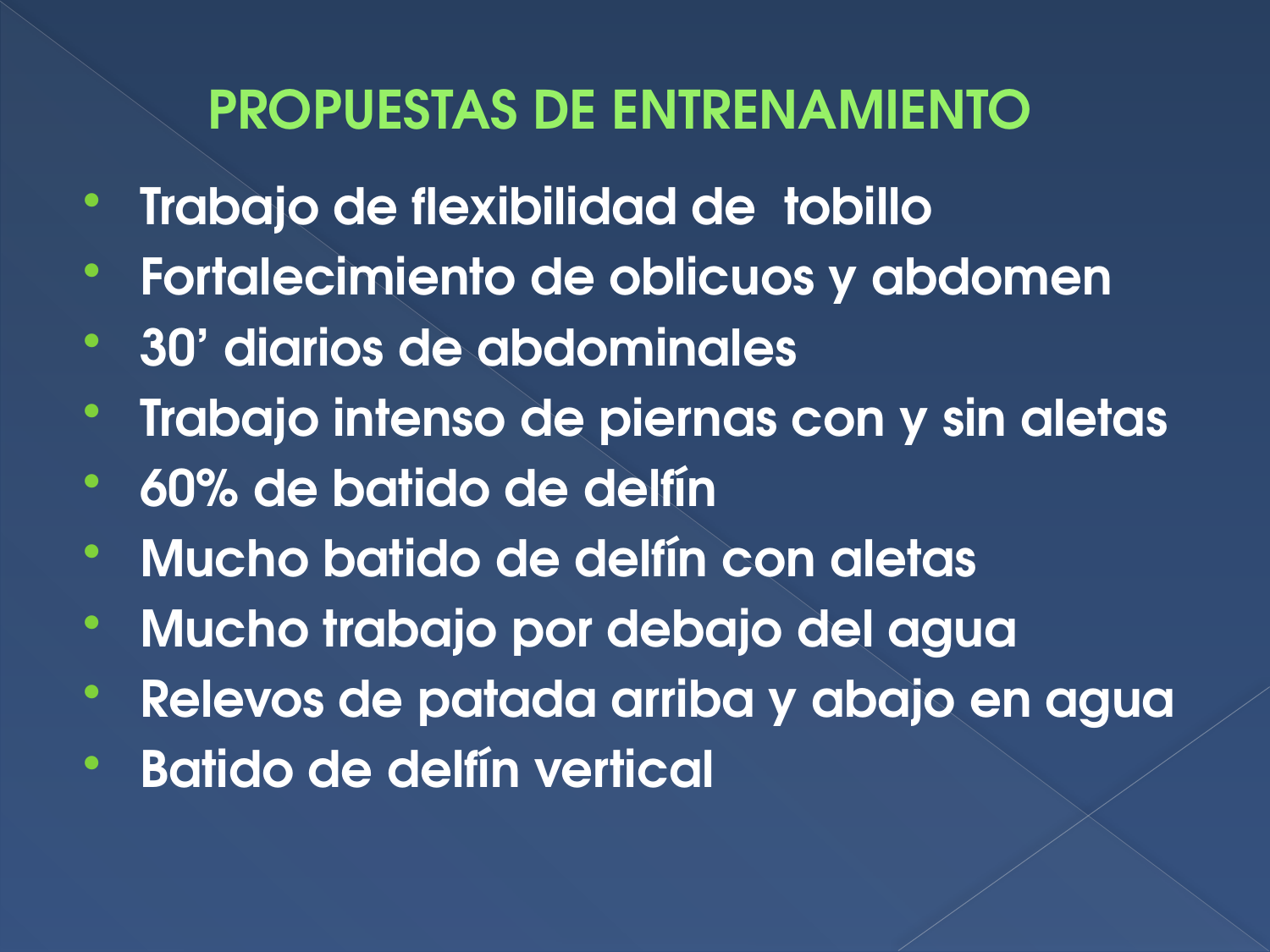

# PROPUESTAS DE ENTRENAMIENTO
Trabajo de flexibilidad de  tobillo
Fortalecimiento de oblicuos y abdomen
30’ diarios de abdominales
Trabajo intenso de piernas con y sin aletas
60% de batido de delfín
Mucho batido de delfín con aletas
Mucho trabajo por debajo del agua
Relevos de patada arriba y abajo en agua
Batido de delfín vertical